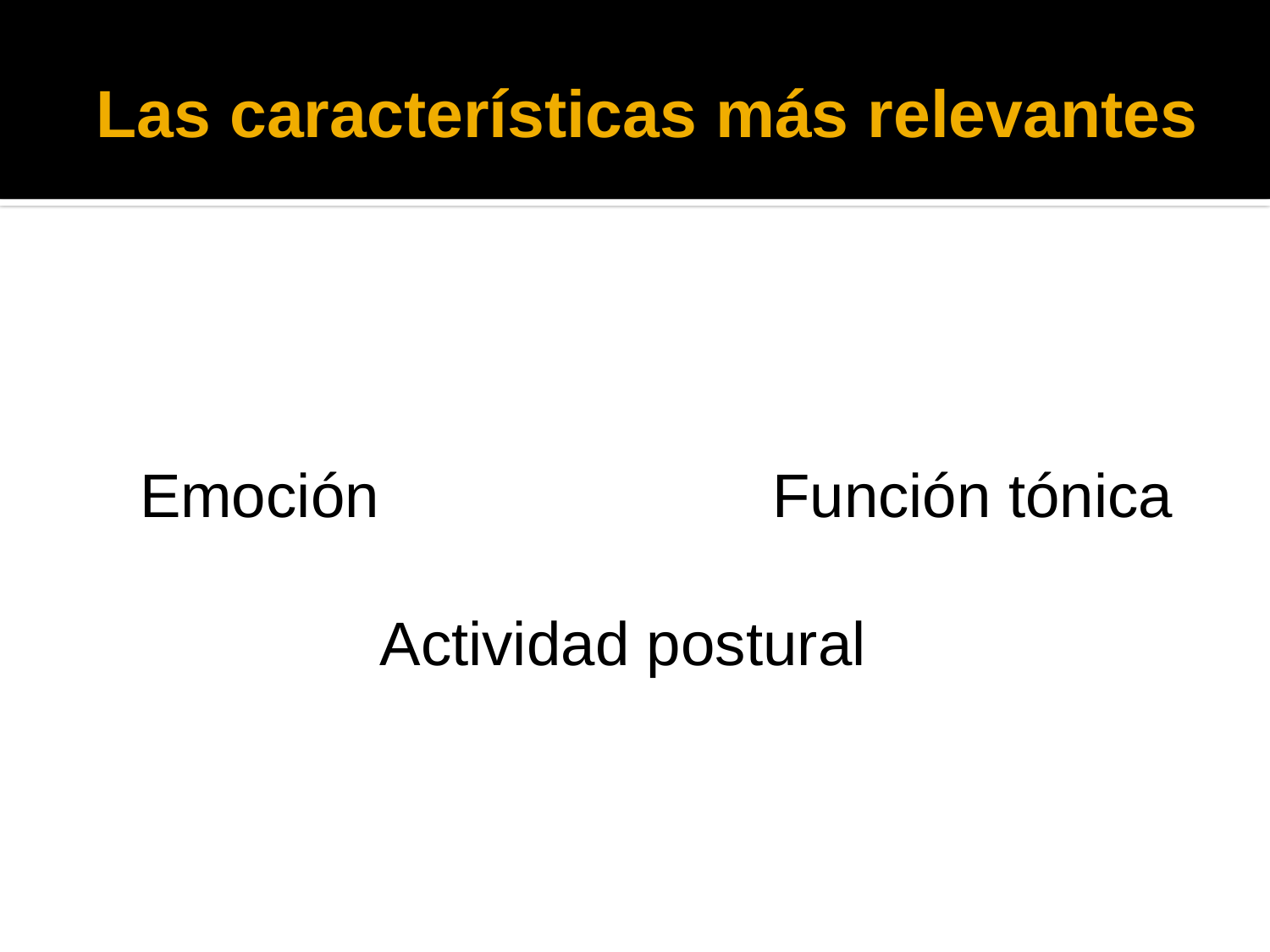

# Las características más relevantes

    Emoción                       Función tónica

                  Actividad postural